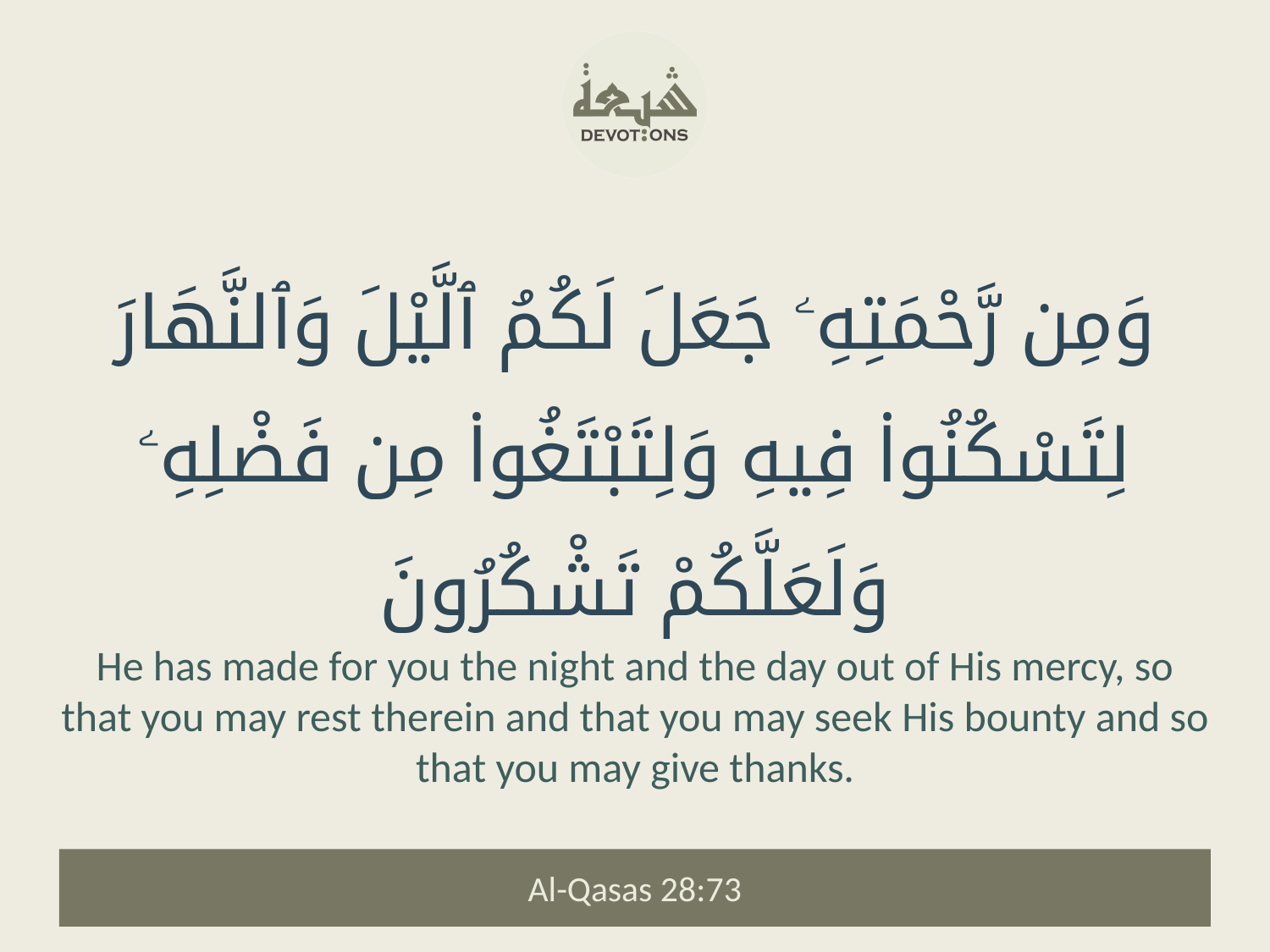

وَمِن رَّحْمَتِهِۦ جَعَلَ لَكُمُ ٱلَّيْلَ وَٱلنَّهَارَ لِتَسْكُنُوا۟ فِيهِ وَلِتَبْتَغُوا۟ مِن فَضْلِهِۦ وَلَعَلَّكُمْ تَشْكُرُونَ
He has made for you the night and the day out of His mercy, so that you may rest therein and that you may seek His bounty and so that you may give thanks.
Al-Qasas 28:73